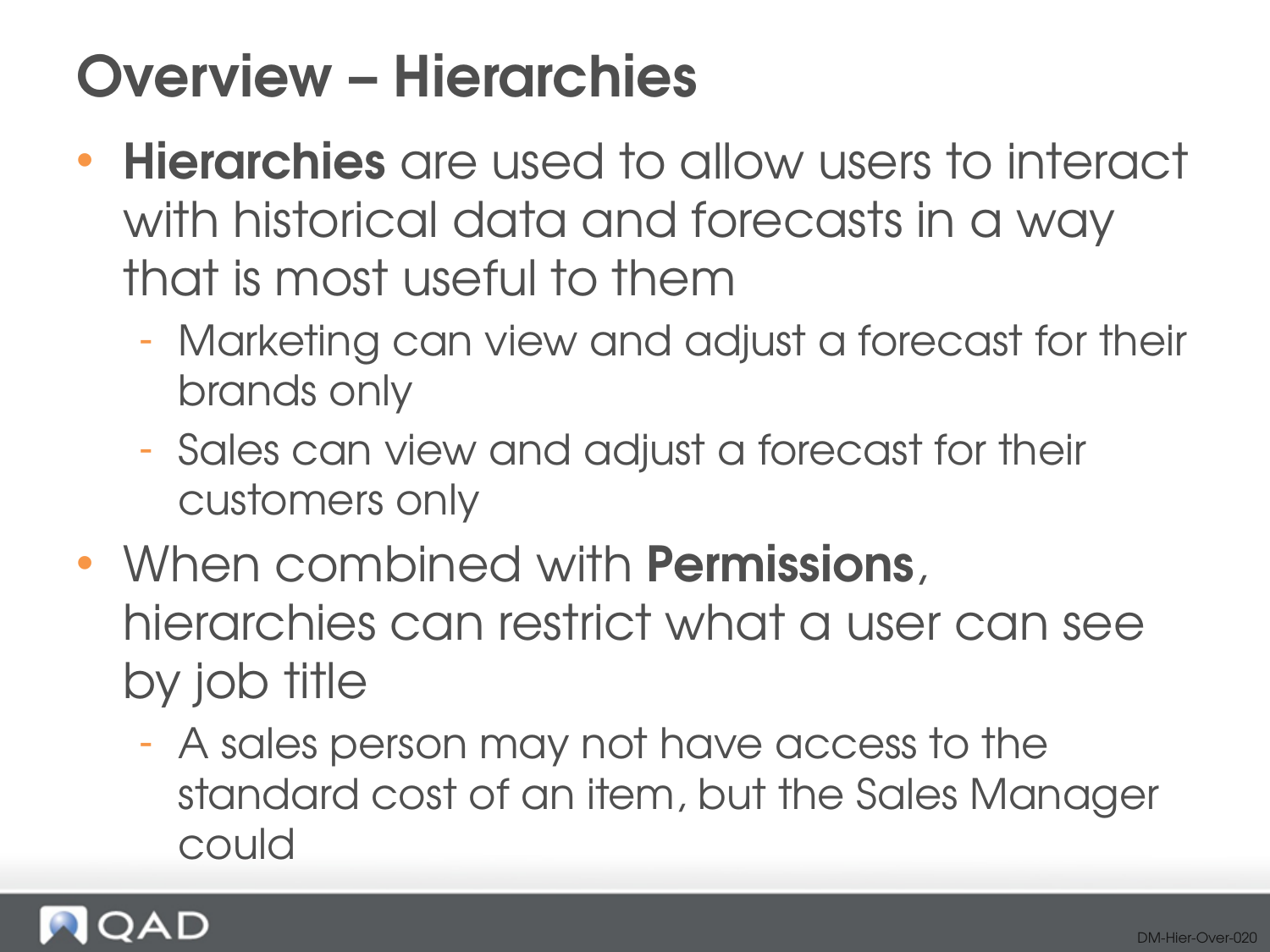

# Overview – Hierarchies
Hierarchies are used to allow users to interact with historical data and forecasts in a way that is most useful to them
Marketing can view and adjust a forecast for their brands only
Sales can view and adjust a forecast for their customers only
When combined with Permissions, hierarchies can restrict what a user can see by job title
A sales person may not have access to the standard cost of an item, but the Sales Manager could

DM-Hier-Over-020